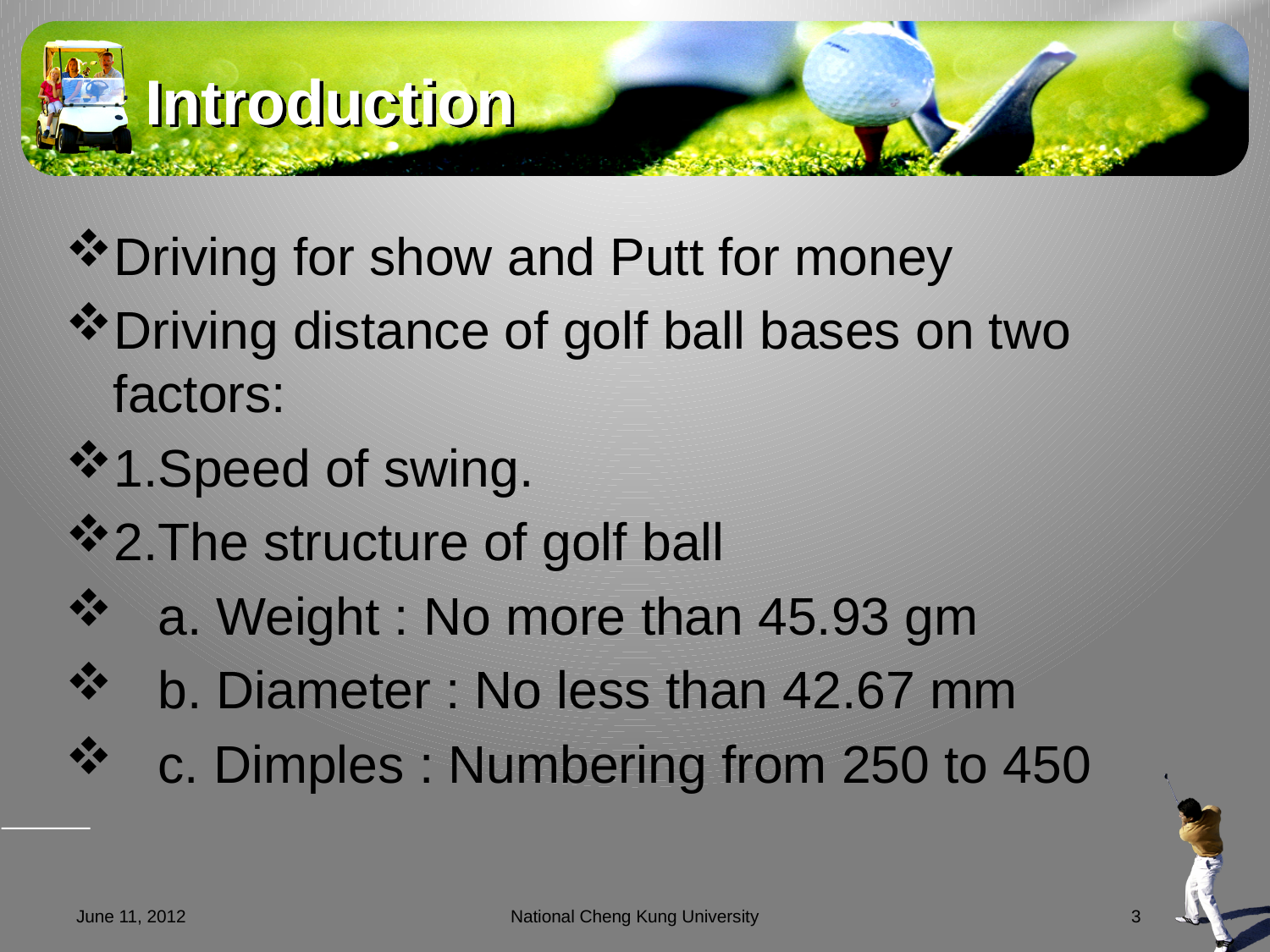

# Introduction
Driving for show and Putt for money
Driving distance of golf ball bases on two factors:
1.Speed of swing.
2.The structure of golf ball
   a. Weight : No more than 45.93 gm
   b. Diameter : No less than 42.67 mm
   c. Dimples : Numbering from 250 to 450
June 11, 2012
National Cheng Kung University
3